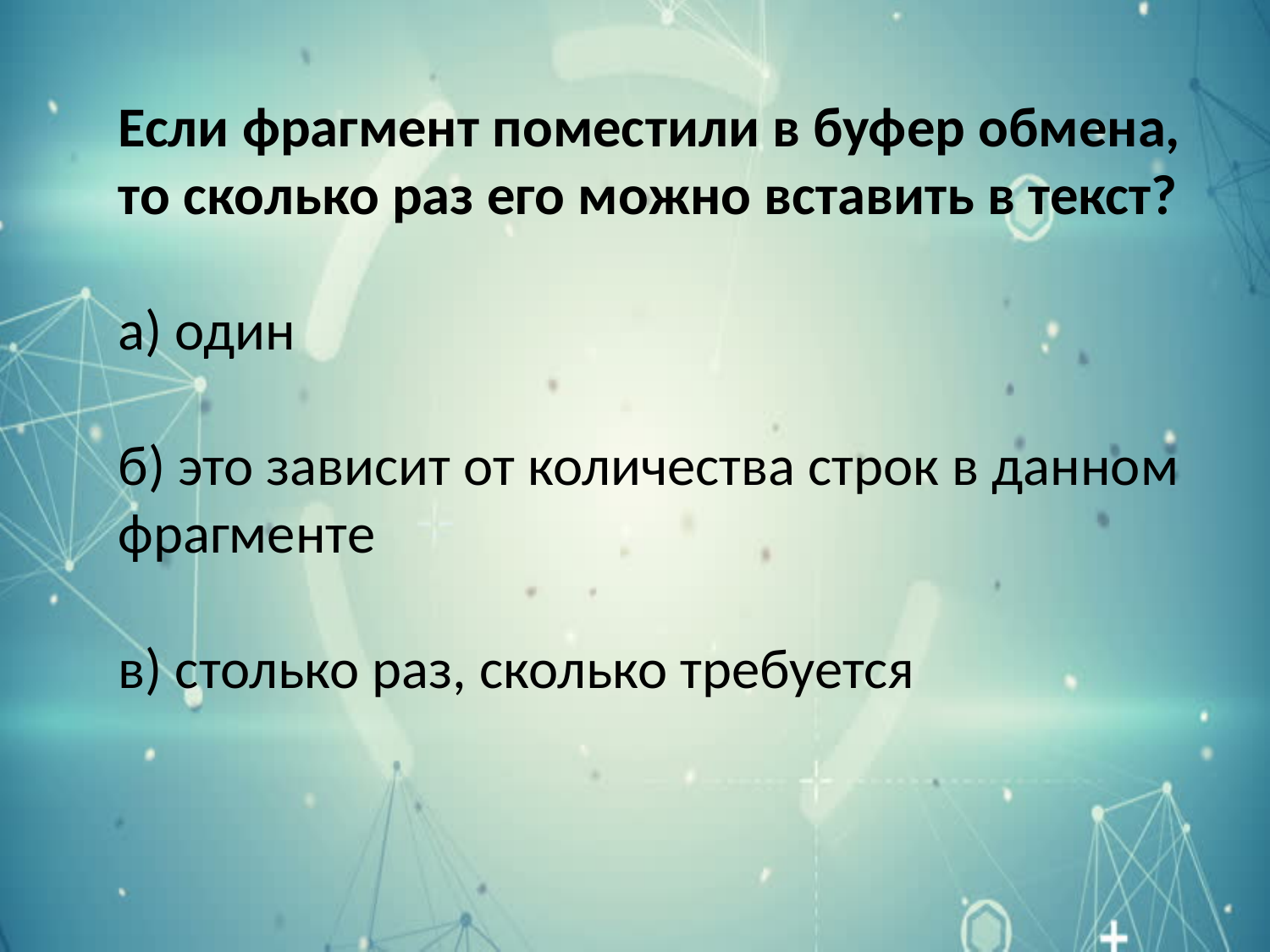

Если фрагмент поместили в буфер обмена, то сколько раз его можно вставить в текст?

а) один

б) это зависит от количества строк в данном фрагменте

в) столько раз, сколько требуется